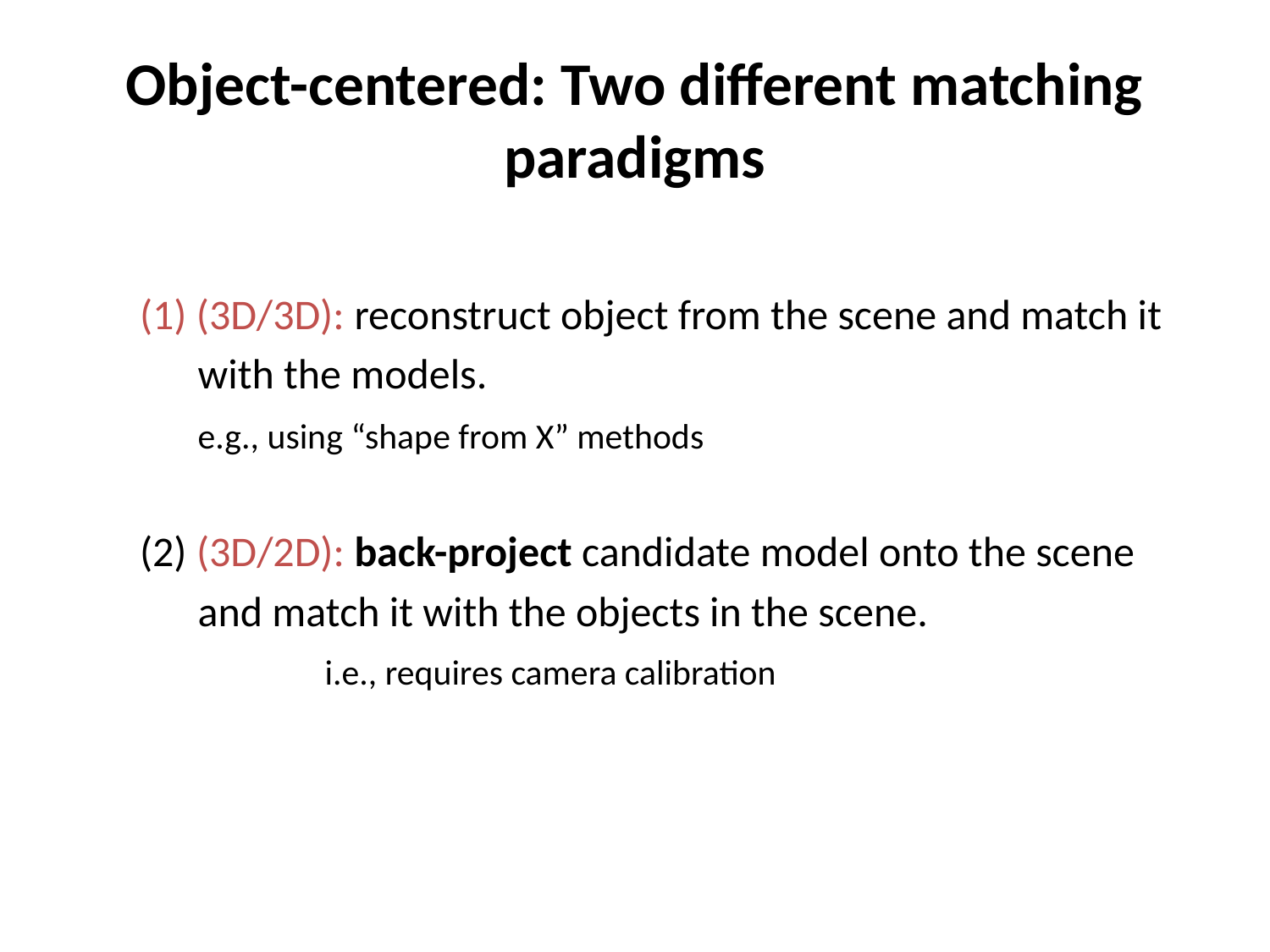

# Object-centered: Two different matching paradigms

(1) (3D/3D): reconstruct object from the scene and match it
	with the models.
	e.g., using “shape from X” methods

(2) (3D/2D): back-project candidate model onto the scene
	and match it with the objects in the scene.
		i.e., requires camera calibration